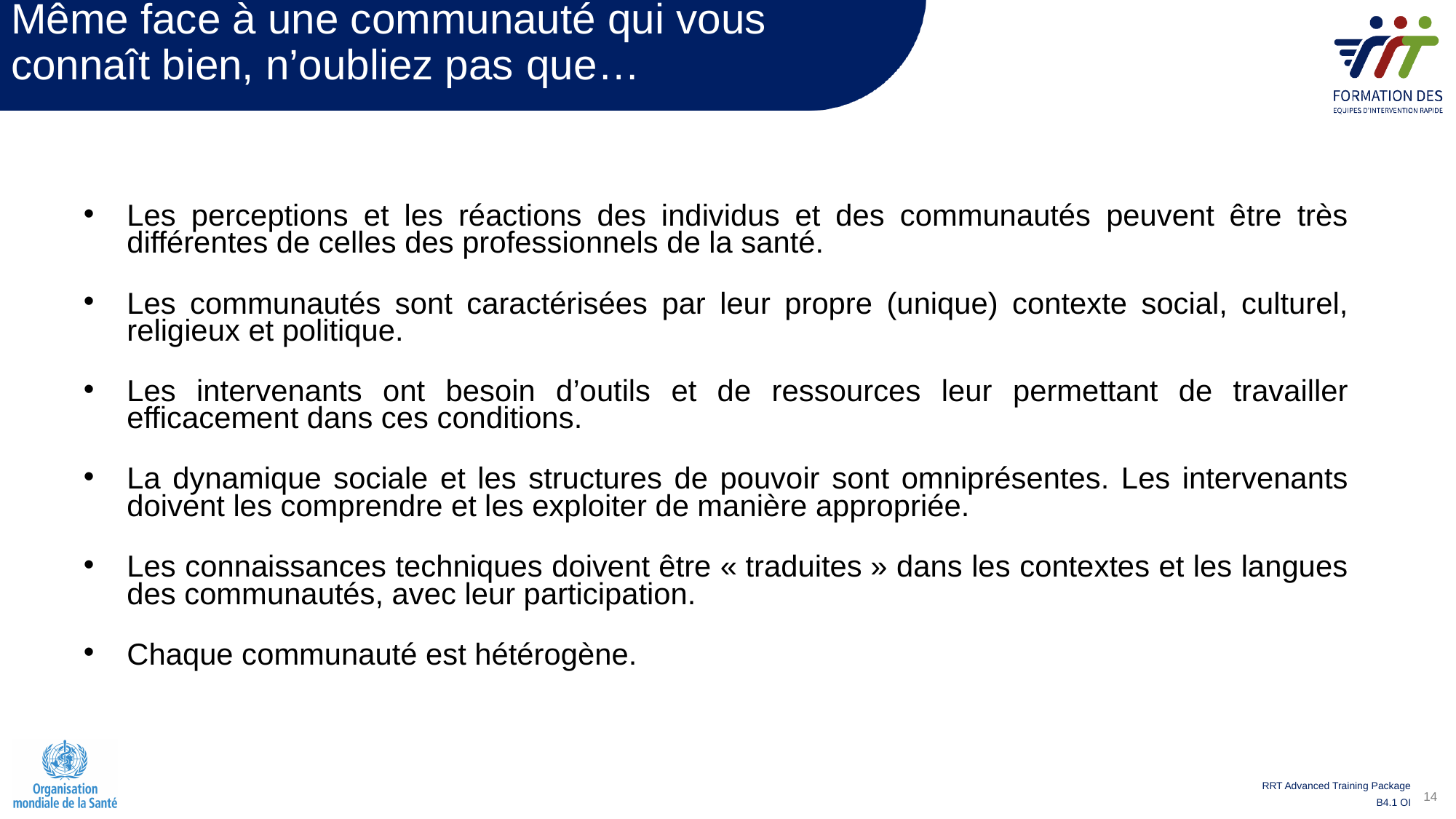

Même face à une communauté qui vous connaît bien, n’oubliez pas que…
Les perceptions et les réactions des individus et des communautés peuvent être très différentes de celles des professionnels de la santé.

Les communautés sont caractérisées par leur propre (unique) contexte social, culturel, religieux et politique.

Les intervenants ont besoin d’outils et de ressources leur permettant de travailler efficacement dans ces conditions.

La dynamique sociale et les structures de pouvoir sont omniprésentes. Les intervenants doivent les comprendre et les exploiter de manière appropriée.

Les connaissances techniques doivent être « traduites » dans les contextes et les langues des communautés, avec leur participation.

Chaque communauté est hétérogène.